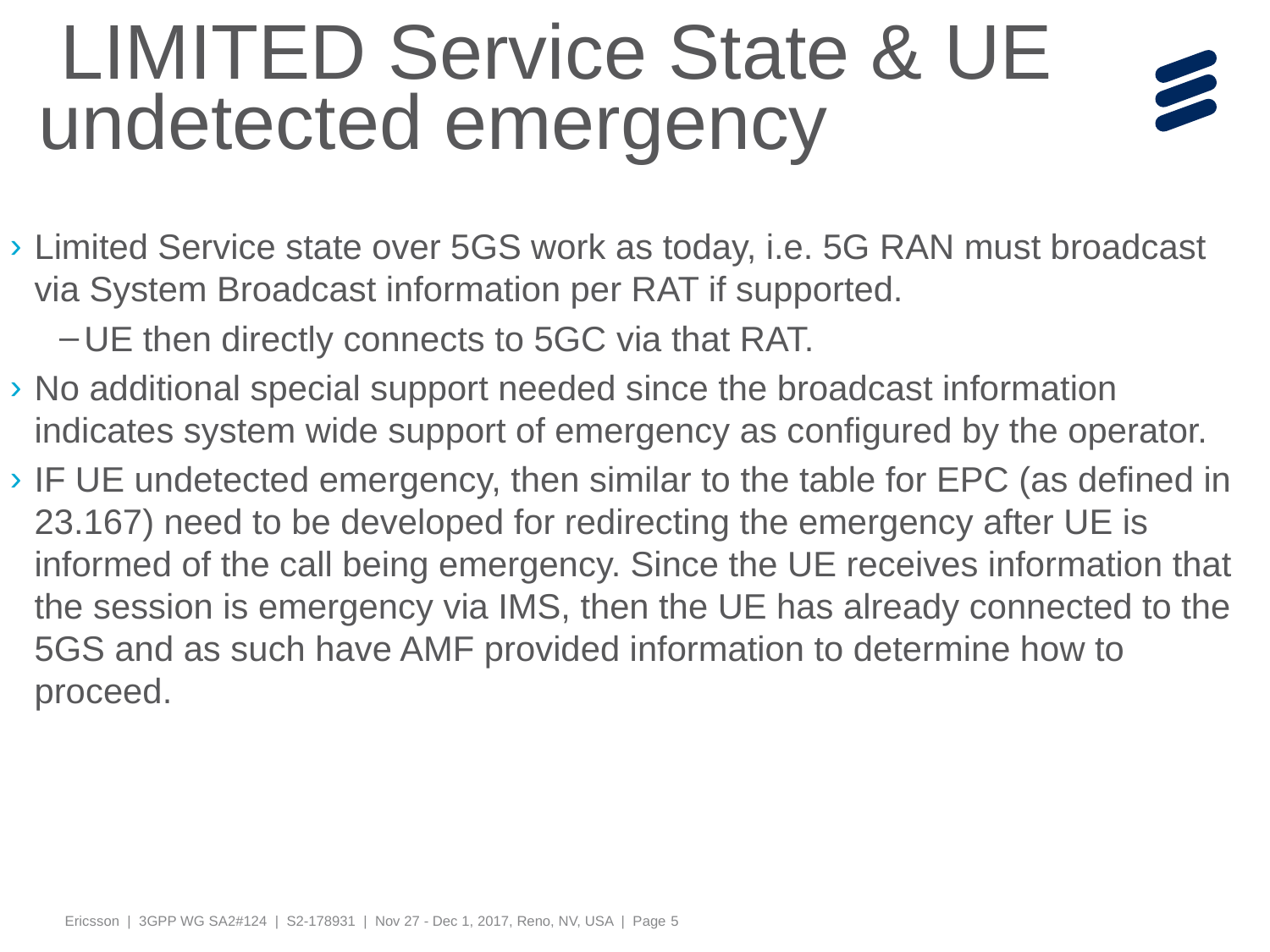

# LIMITED Service State & UE undetected emergency
Limited Service state over 5GS work as today, i.e. 5G RAN must broadcast via System Broadcast information per RAT if supported.
UE then directly connects to 5GC via that RAT.
No additional special support needed since the broadcast information indicates system wide support of emergency as configured by the operator.
IF UE undetected emergency, then similar to the table for EPC (as defined in 23.167) need to be developed for redirecting the emergency after UE is informed of the call being emergency. Since the UE receives information that the session is emergency via IMS, then the UE has already connected to the 5GS and as such have AMF provided information to determine how to proceed.